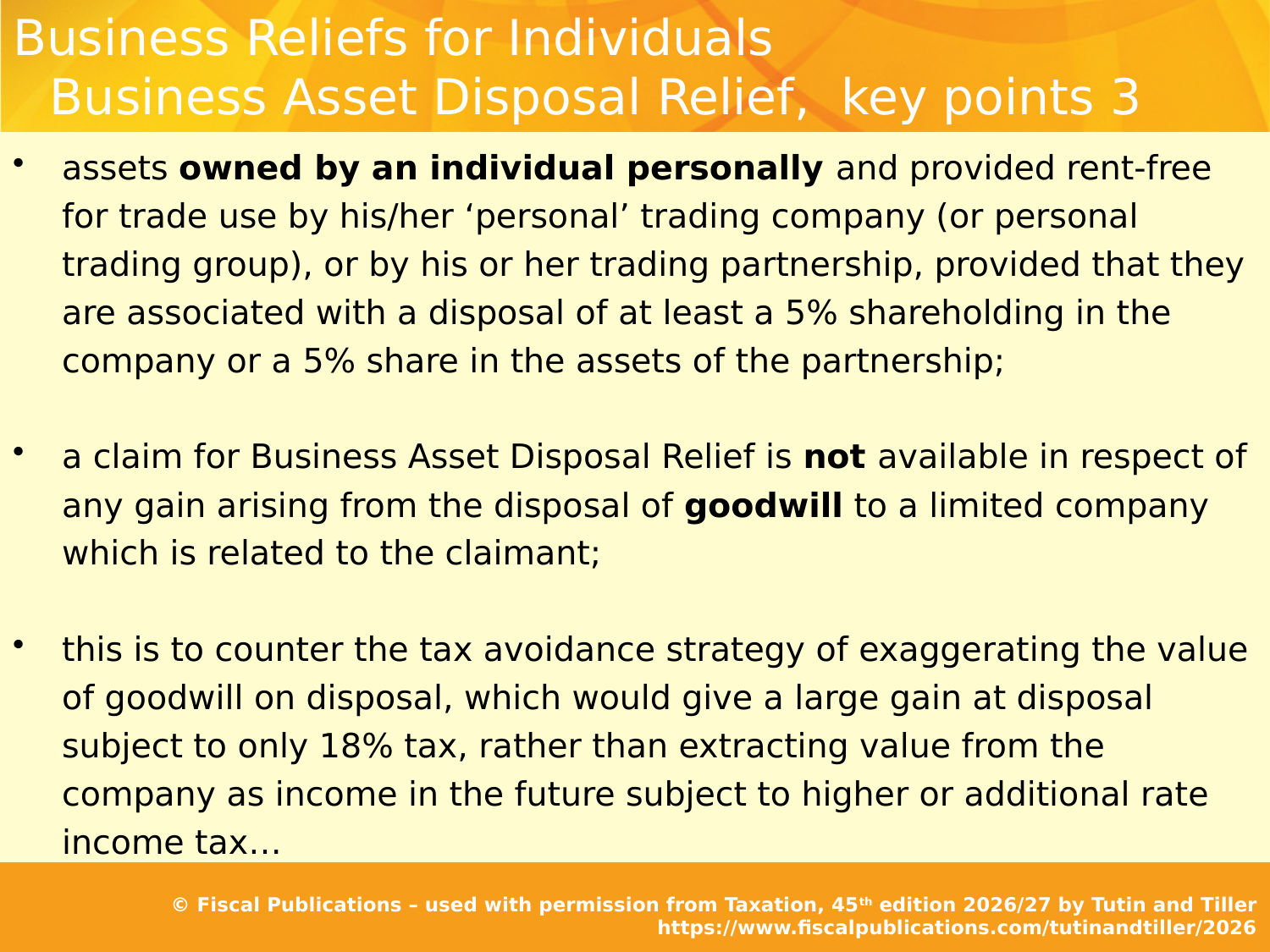

# Business Reliefs for Individuals Business Asset Disposal Relief,  key points 3
assets owned by an individual personally and provided rent-free for trade use by his/her ‘personal’ trading company (or personal trading group), or by his or her trading partnership, provided that they are associated with a disposal of at least a 5% shareholding in the company or a 5% share in the assets of the partnership;

a claim for Business Asset Disposal Relief is not available in respect of any gain arising from the disposal of goodwill to a limited company which is related to the claimant;

this is to counter the tax avoidance strategy of exaggerating the value of goodwill on disposal, which would give a large gain at disposal subject to only 18% tax, rather than extracting value from the company as income in the future subject to higher or additional rate income tax…